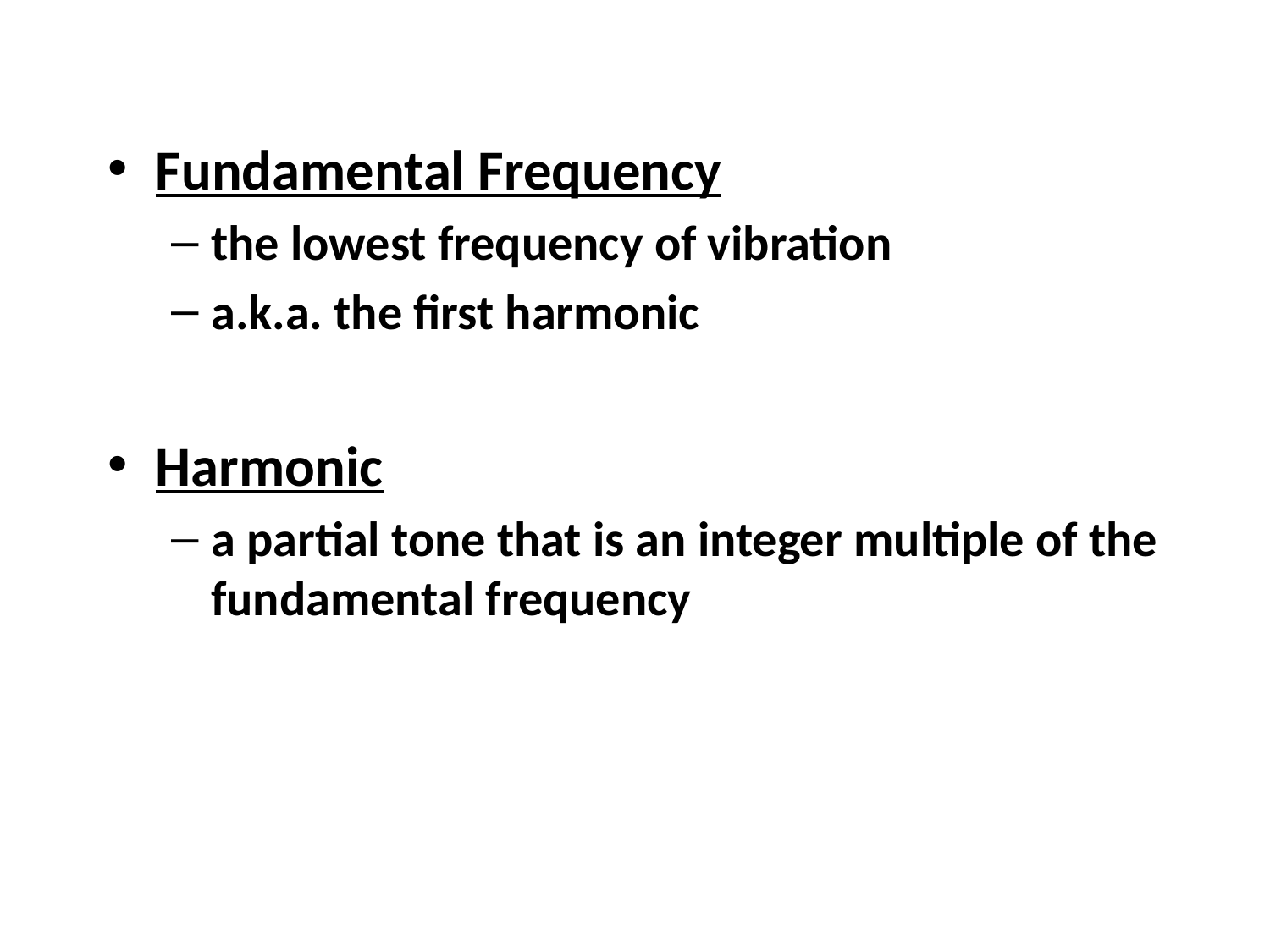

Fundamental Frequency
the lowest frequency of vibration
a.k.a. the first harmonic

Harmonic
a partial tone that is an integer multiple of the fundamental frequency